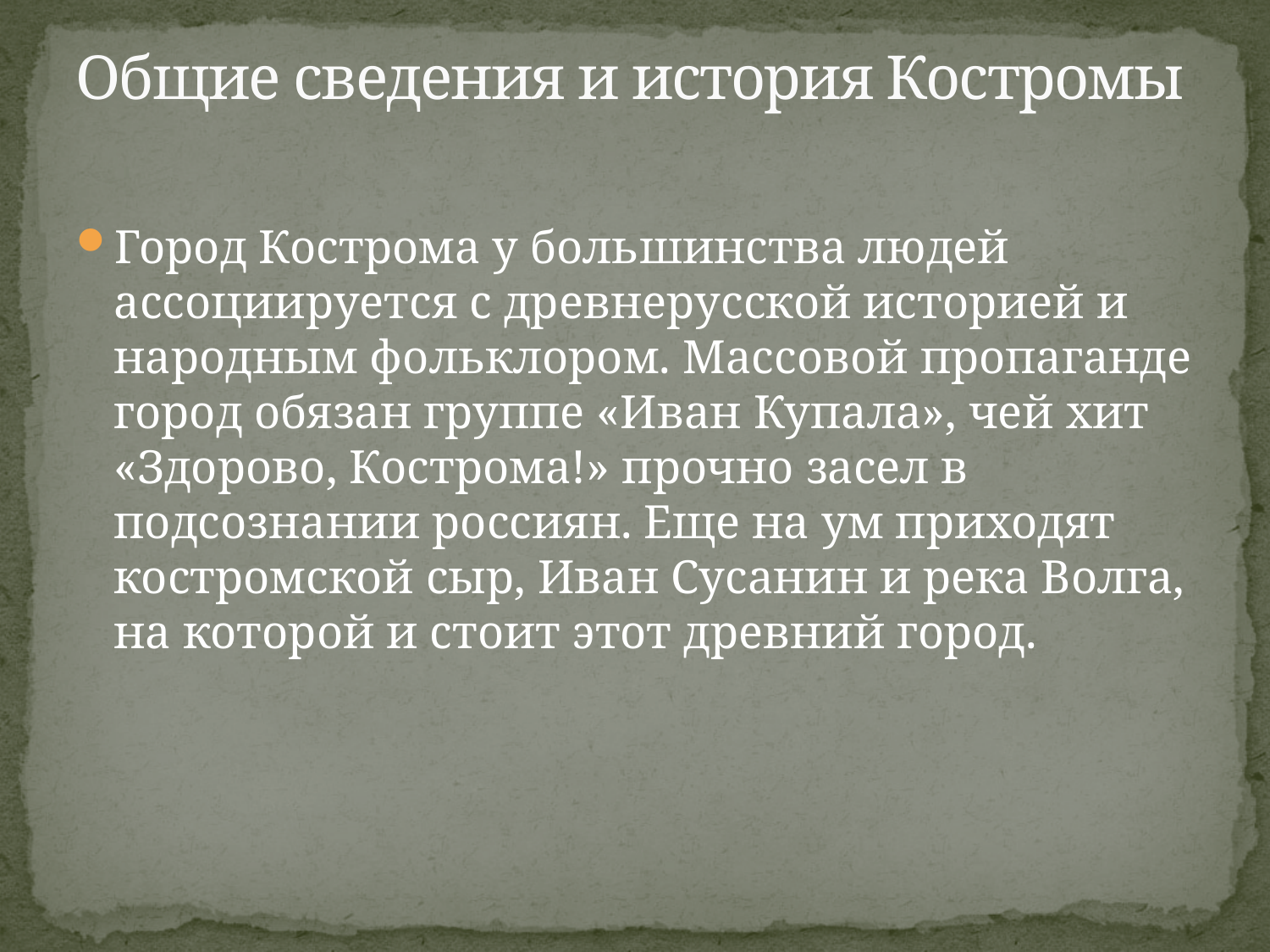

# Общие сведения и история Костромы
Город Кострома у большинства людей ассоциируется с древнерусской историей и народным фольклором. Массовой пропаганде город обязан группе «Иван Купала», чей хит «Здорово, Кострома!» прочно засел в подсознании россиян. Еще на ум приходят костромской сыр, Иван Сусанин и река Волга, на которой и стоит этот древний город.